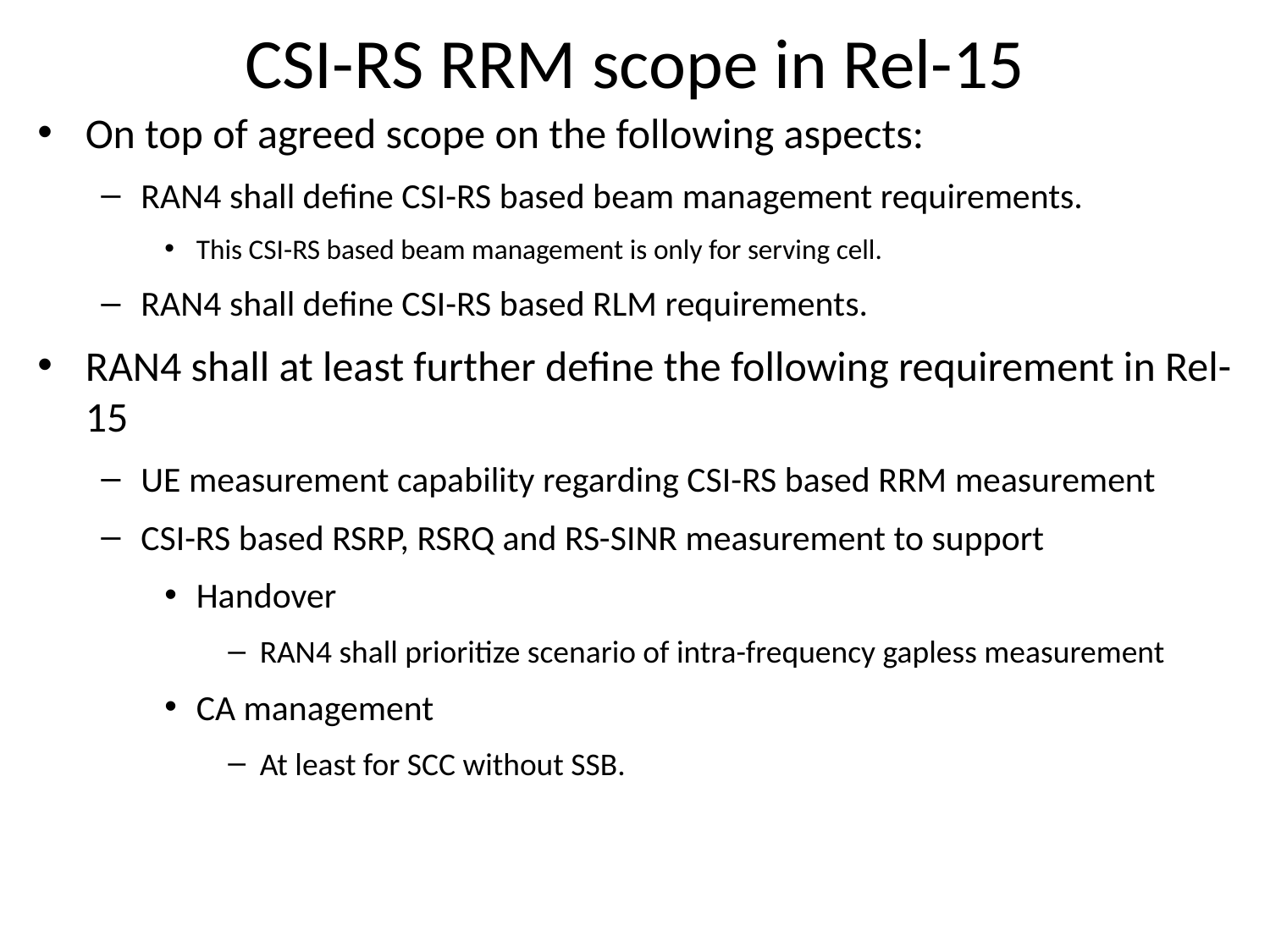

# CSI-RS RRM scope in Rel-15
On top of agreed scope on the following aspects:
RAN4 shall define CSI-RS based beam management requirements.
This CSI-RS based beam management is only for serving cell.
RAN4 shall define CSI-RS based RLM requirements.
RAN4 shall at least further define the following requirement in Rel-15
UE measurement capability regarding CSI-RS based RRM measurement
CSI-RS based RSRP, RSRQ and RS-SINR measurement to support
Handover
RAN4 shall prioritize scenario of intra-frequency gapless measurement
CA management
At least for SCC without SSB.